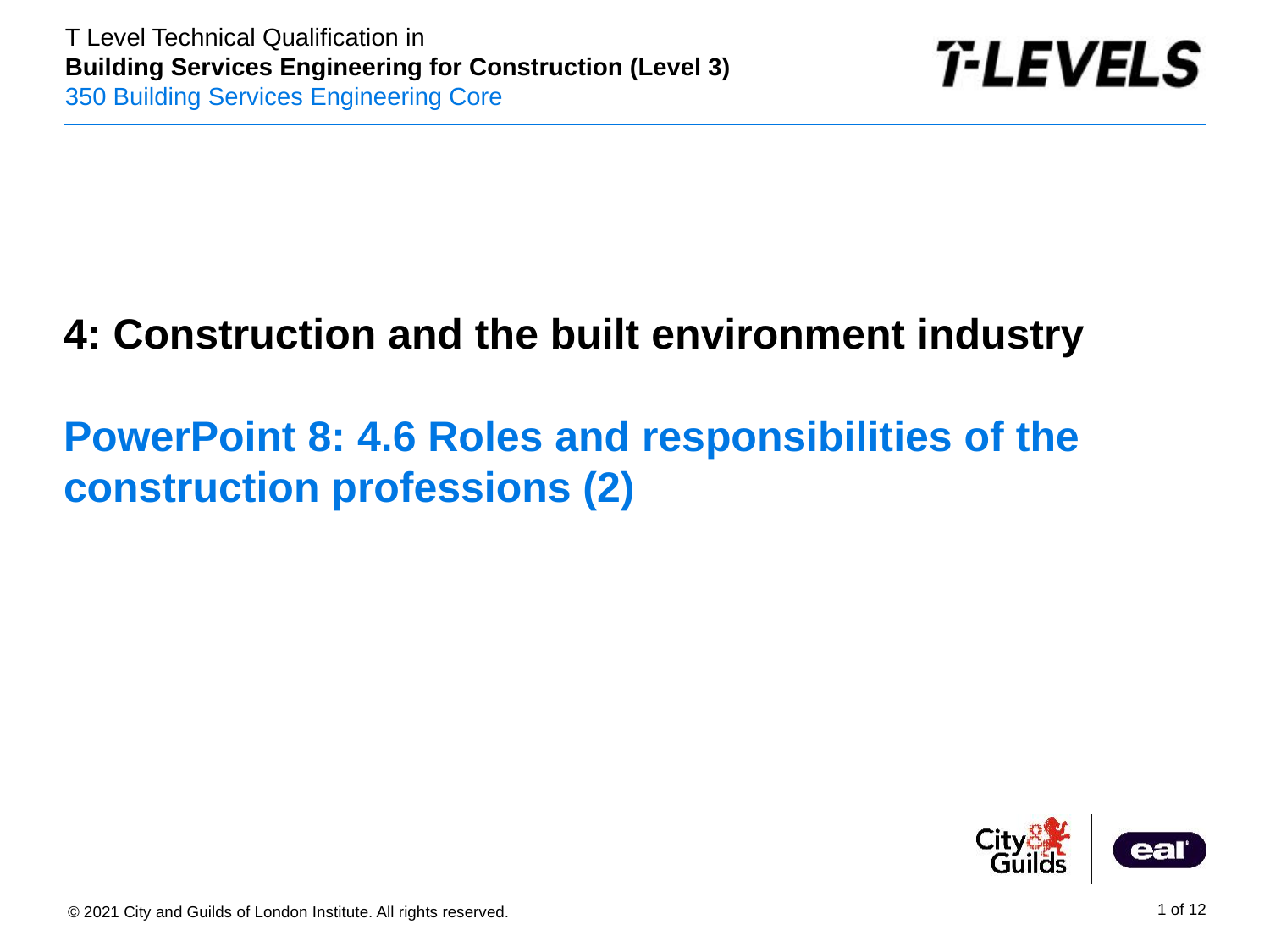

4: Construction and the built environment industry
# PowerPoint 8: 4.6 Roles and responsibilities of the construction professions (2)